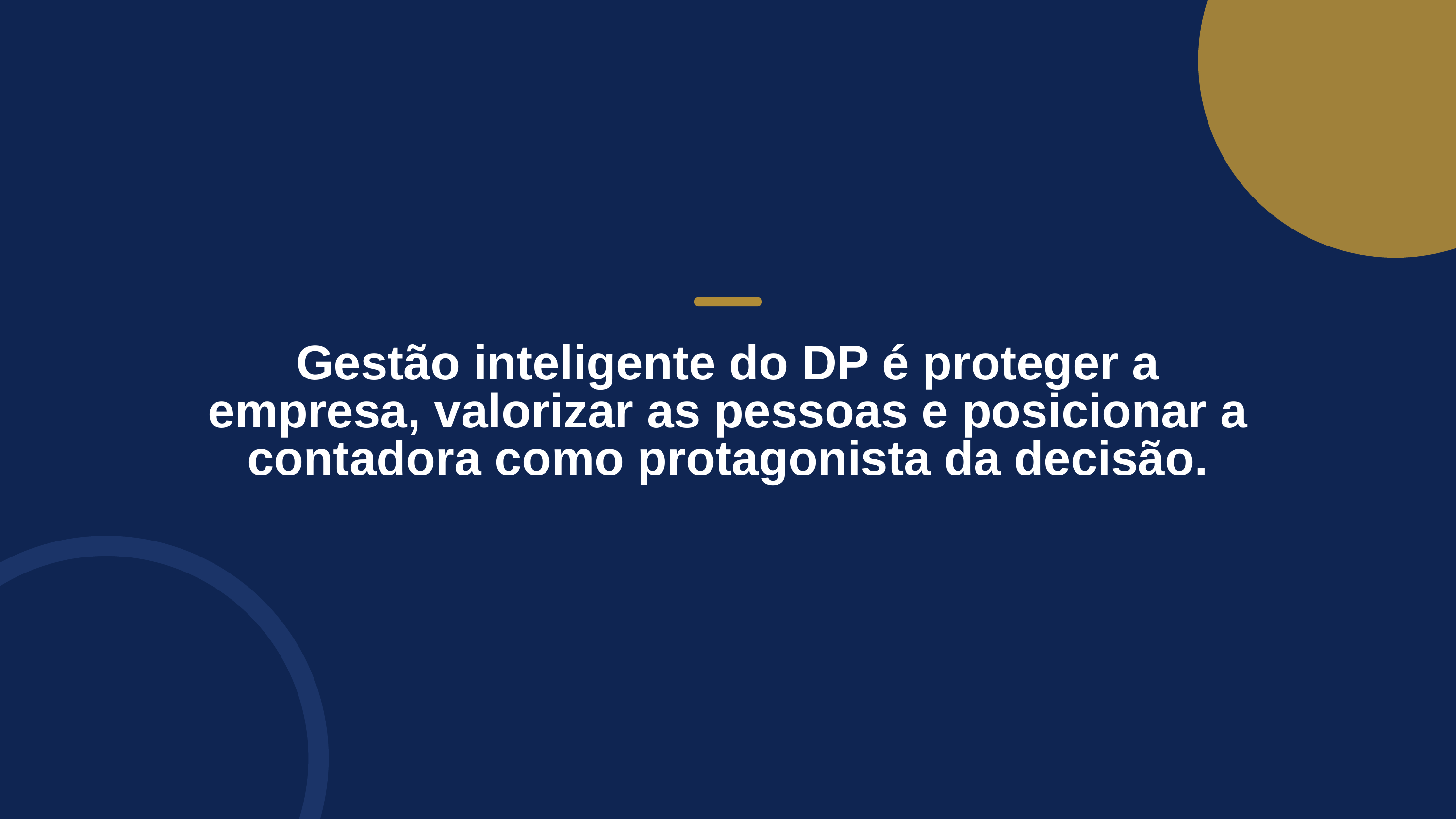

Gestão inteligente do DP é proteger a empresa, valorizar as pessoas e posicionar a contadora como protagonista da decisão.